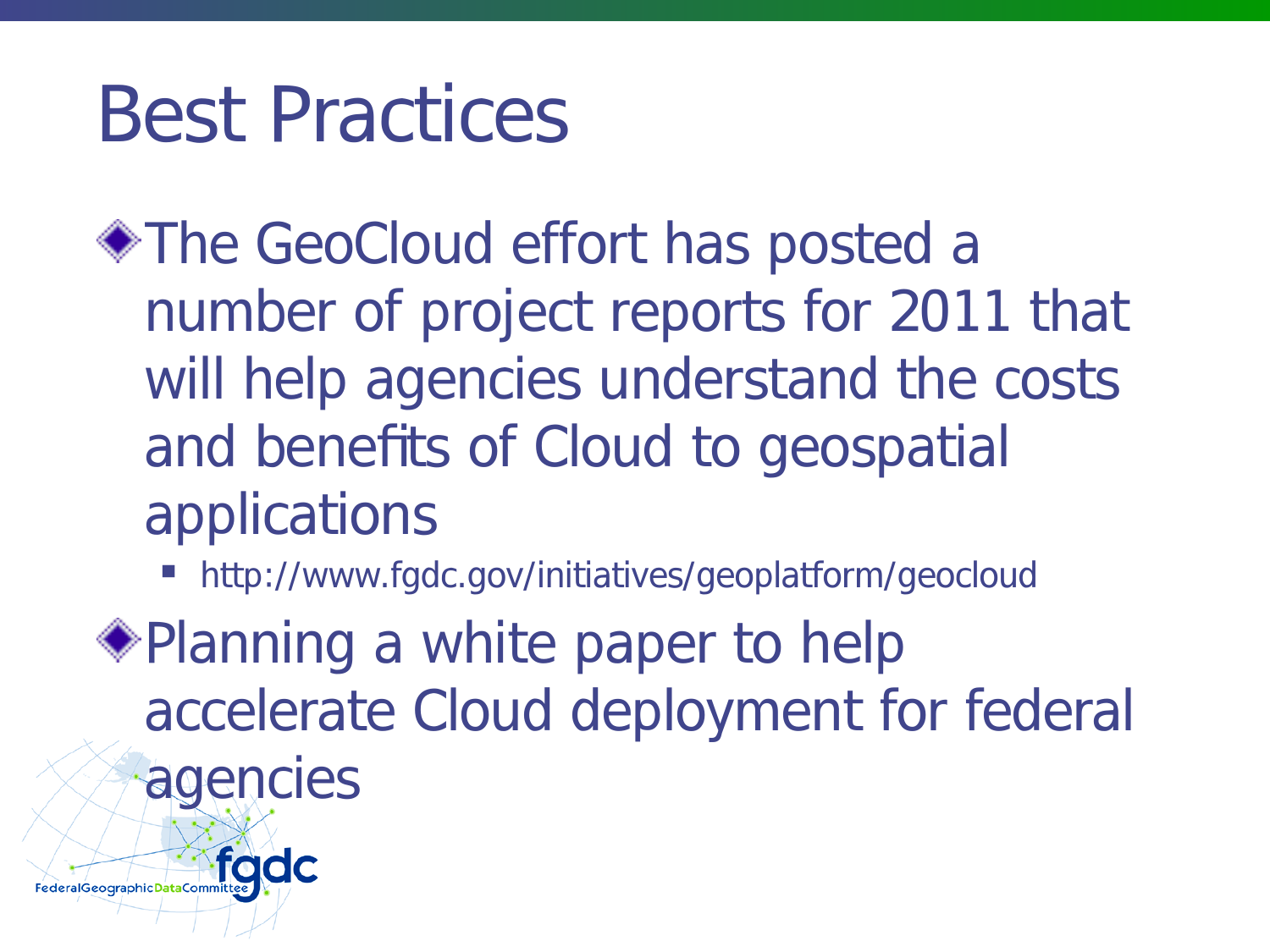

# Best Practices
The GeoCloud effort has posted a number of project reports for 2011 that will help agencies understand the costs and benefits of Cloud to geospatial applications
http://www.fgdc.gov/initiatives/geoplatform/geocloud
Planning a white paper to help accelerate Cloud deployment for federal agencies